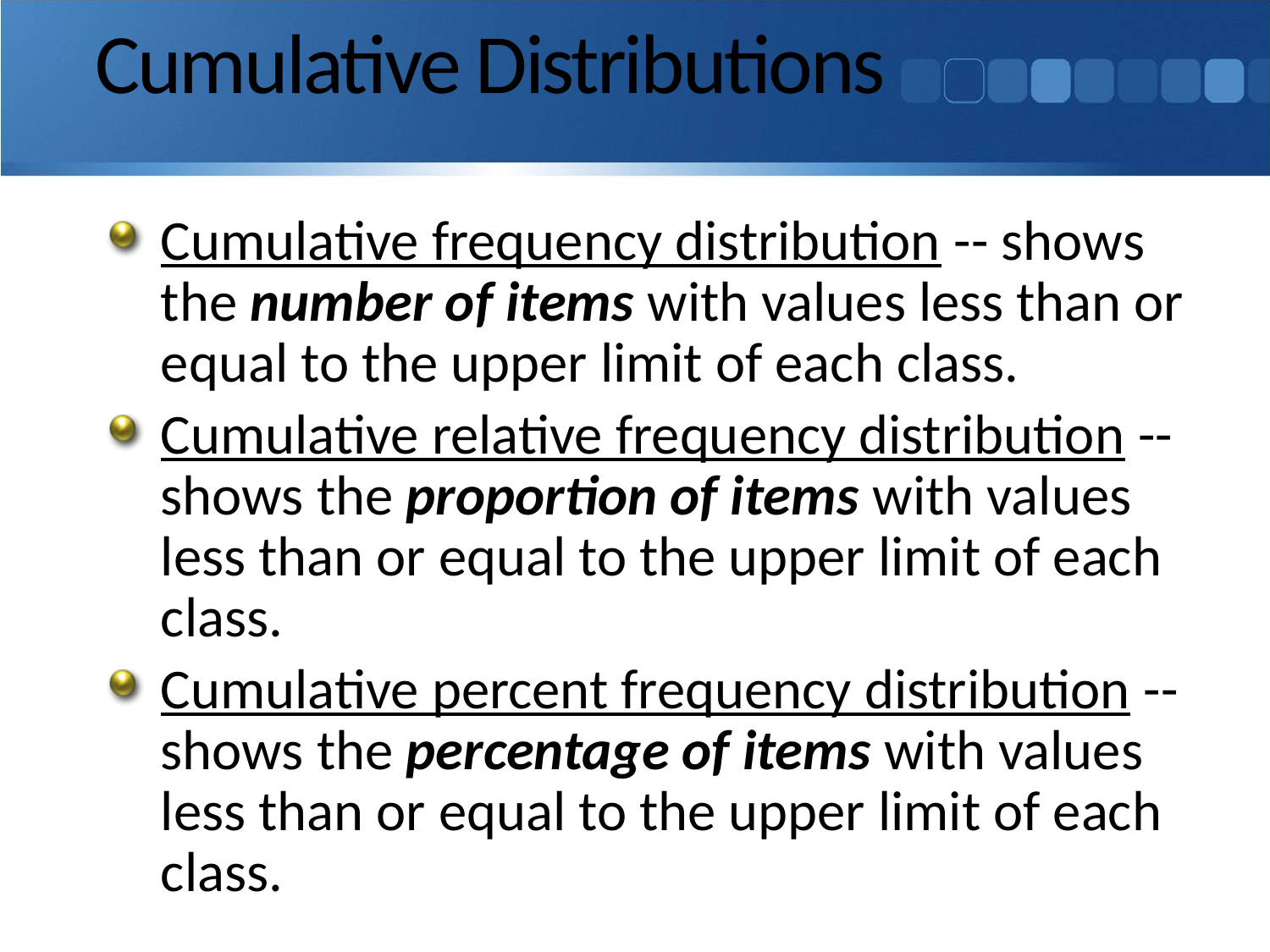

# Cumulative Distributions
Cumulative frequency distribution -- shows the number of items with values less than or equal to the upper limit of each class.
Cumulative relative frequency distribution -- shows the proportion of items with values less than or equal to the upper limit of each class.
Cumulative percent frequency distribution -- shows the percentage of items with values less than or equal to the upper limit of each class.